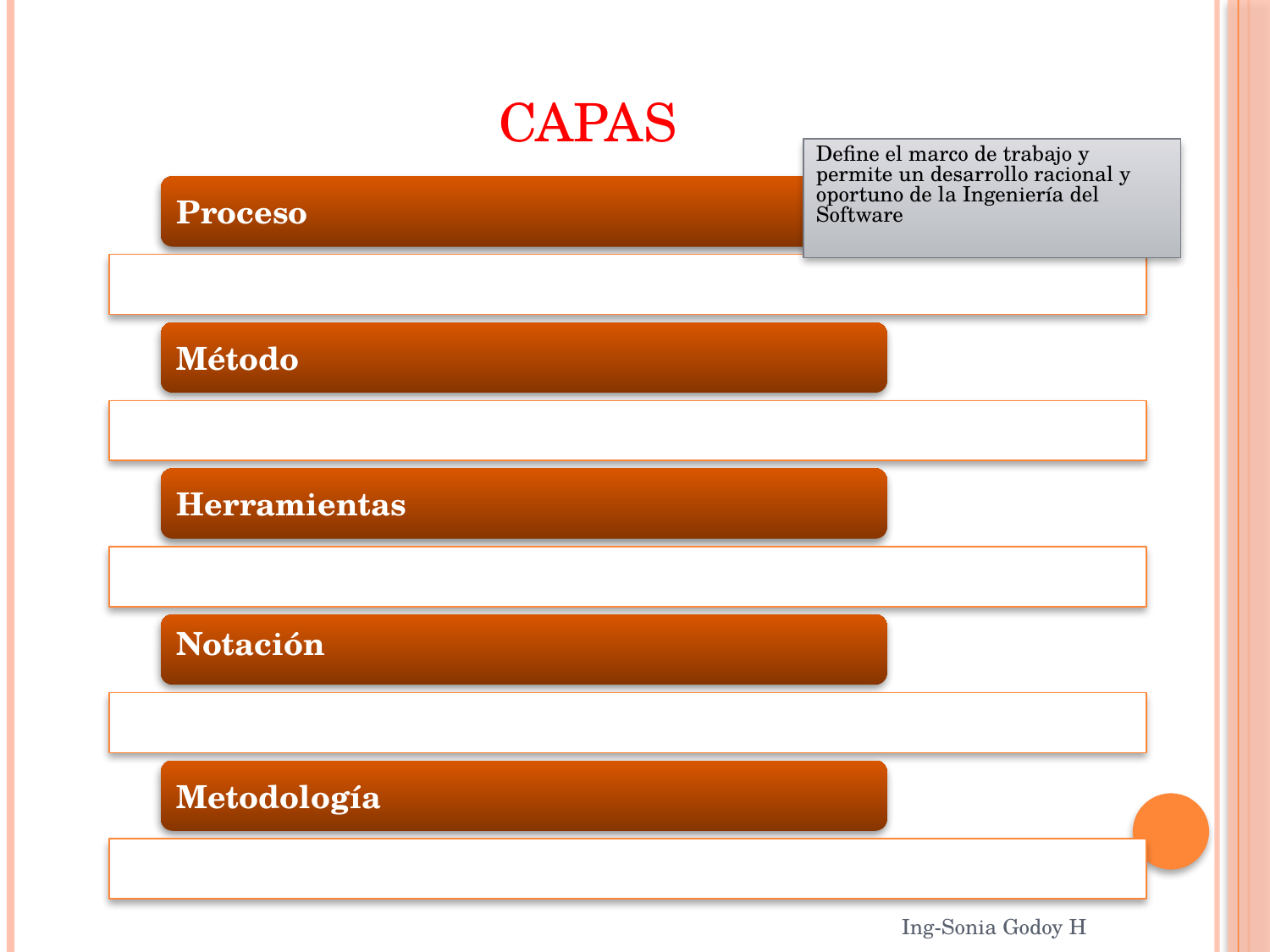

# CAPAS
Define el marco de trabajo y permite un desarrollo racional y oportuno de la Ingeniería del Software

Proceso
Herramientas
Metodología
Método
Notación
Ing-Sonia Godoy H